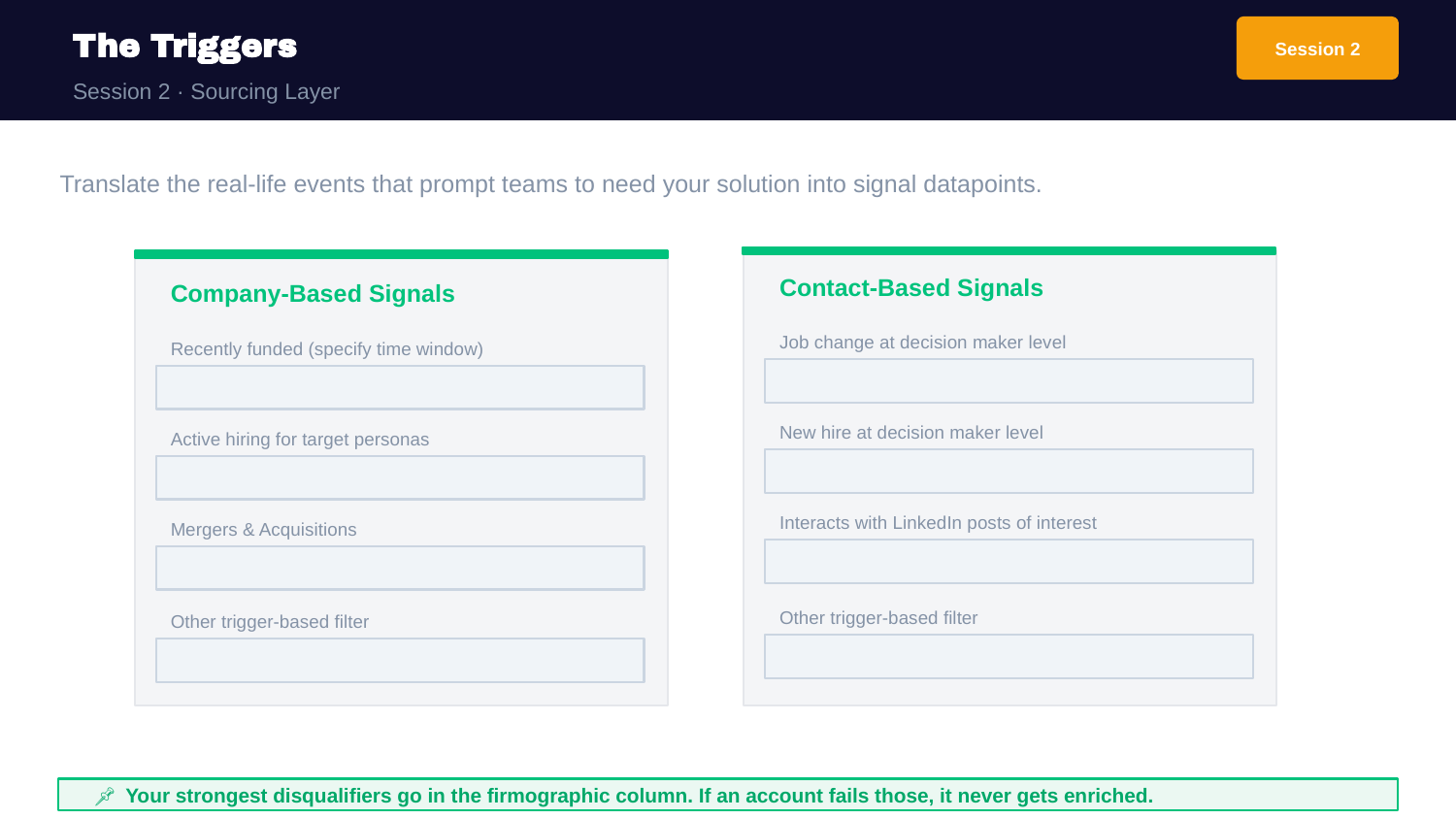

The Triggers

Session 2
Session 2 · Sourcing Layer
Translate the real-life events that prompt teams to need your solution into signal datapoints.

Contact-Based Signals
Company-Based Signals
Job change at decision maker level
Recently funded (specify time window)

New hire at decision maker level
Active hiring for target personas

Interacts with LinkedIn posts of interest
Mergers & Acquisitions

Other trigger-based filter

Other trigger-based filter

📌  Your strongest disqualifiers go in the firmographic column. If an account fails those, it never gets enriched.